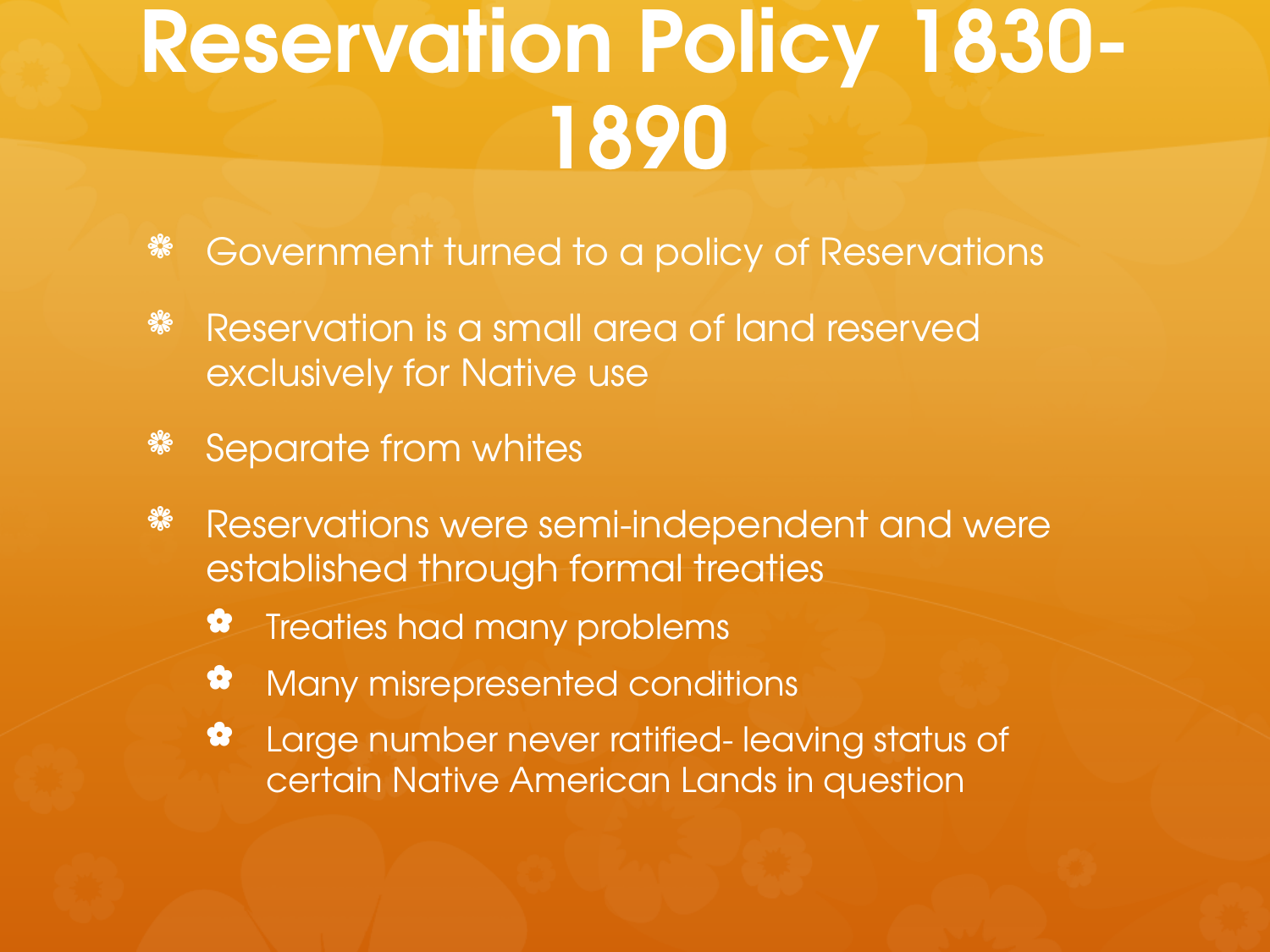

# Reservation Policy 1830-1890
Government turned to a policy of Reservations
Reservation is a small area of land reserved exclusively for Native use
Separate from whites
Reservations were semi-independent and were established through formal treaties
Treaties had many problems
Many misrepresented conditions
Large number never ratified- leaving status of certain Native American Lands in question